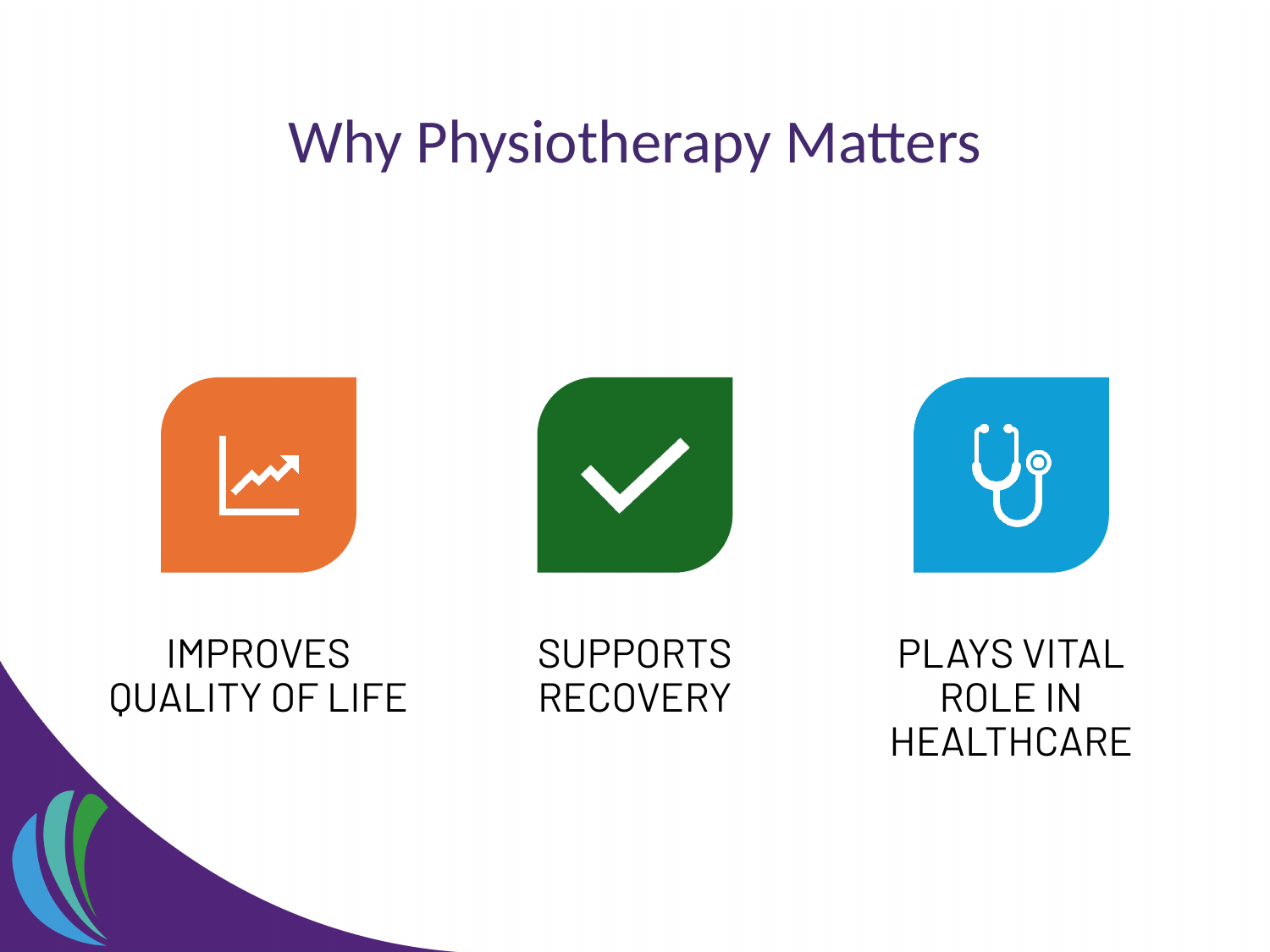

# Why Physiotherapy Matters
Improves quality of life
Supports recovery
Plays vital role in healthcare